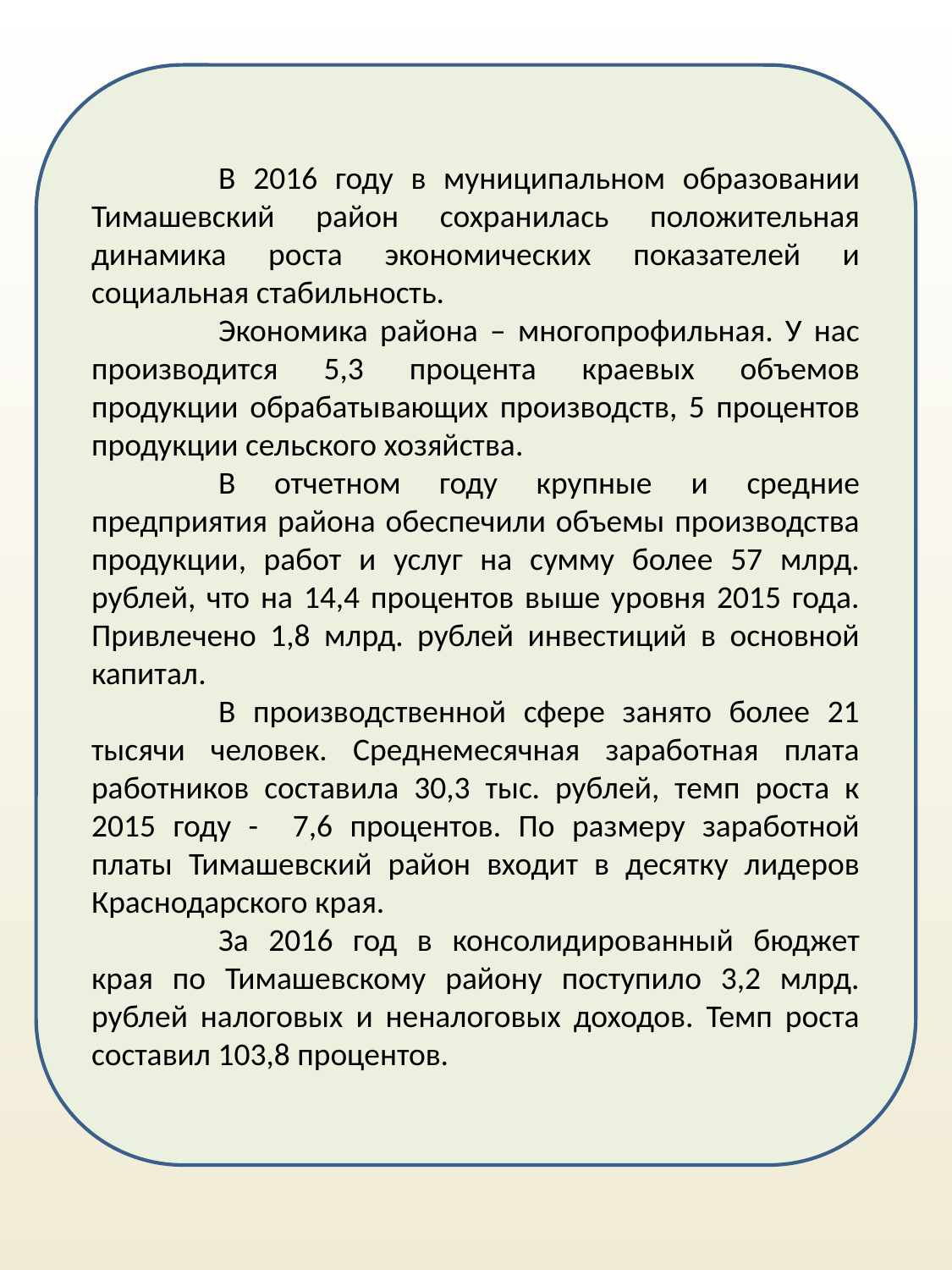

В 2016 году в муниципальном образовании Тимашевский район сохранилась положительная динамика роста экономических показателей и социальная стабильность.
	Экономика района – многопрофильная. У нас производится 5,3 процента краевых объемов продукции обрабатывающих производств, 5 процентов продукции сельского хозяйства.
	В отчетном году крупные и средние предприятия района обеспечили объемы производства продукции, работ и услуг на сумму более 57 млрд. рублей, что на 14,4 процентов выше уровня 2015 года. Привлечено 1,8 млрд. рублей инвестиций в основной капитал.
	В производственной сфере занято более 21 тысячи человек. Среднемесячная заработная плата работников составила 30,3 тыс. рублей, темп роста к 2015 году -  7,6 процентов. По размеру заработной платы Тимашевский район входит в десятку лидеров Краснодарского края.
	За 2016 год в консолидированный бюджет края по Тимашевскому району поступило 3,2 млрд. рублей налоговых и неналоговых доходов. Темп роста составил 103,8 процентов.